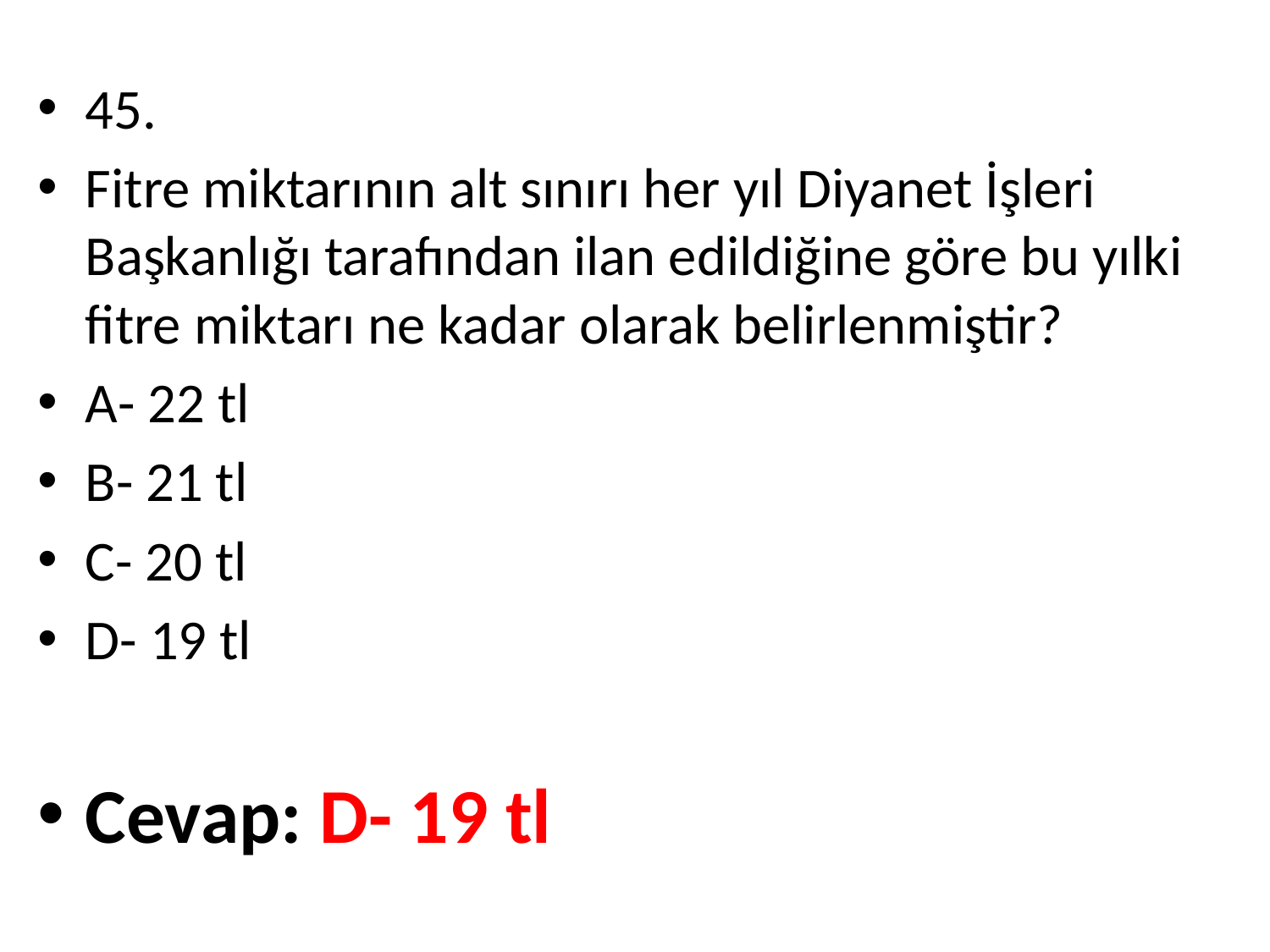

45.
Fitre miktarının alt sınırı her yıl Diyanet İşleri Başkanlığı tarafından ilan edildiğine göre bu yılki fitre miktarı ne kadar olarak belirlenmiştir?
A- 22 tl
B- 21 tl
C- 20 tl
D- 19 tl

Cevap: D- 19 tl